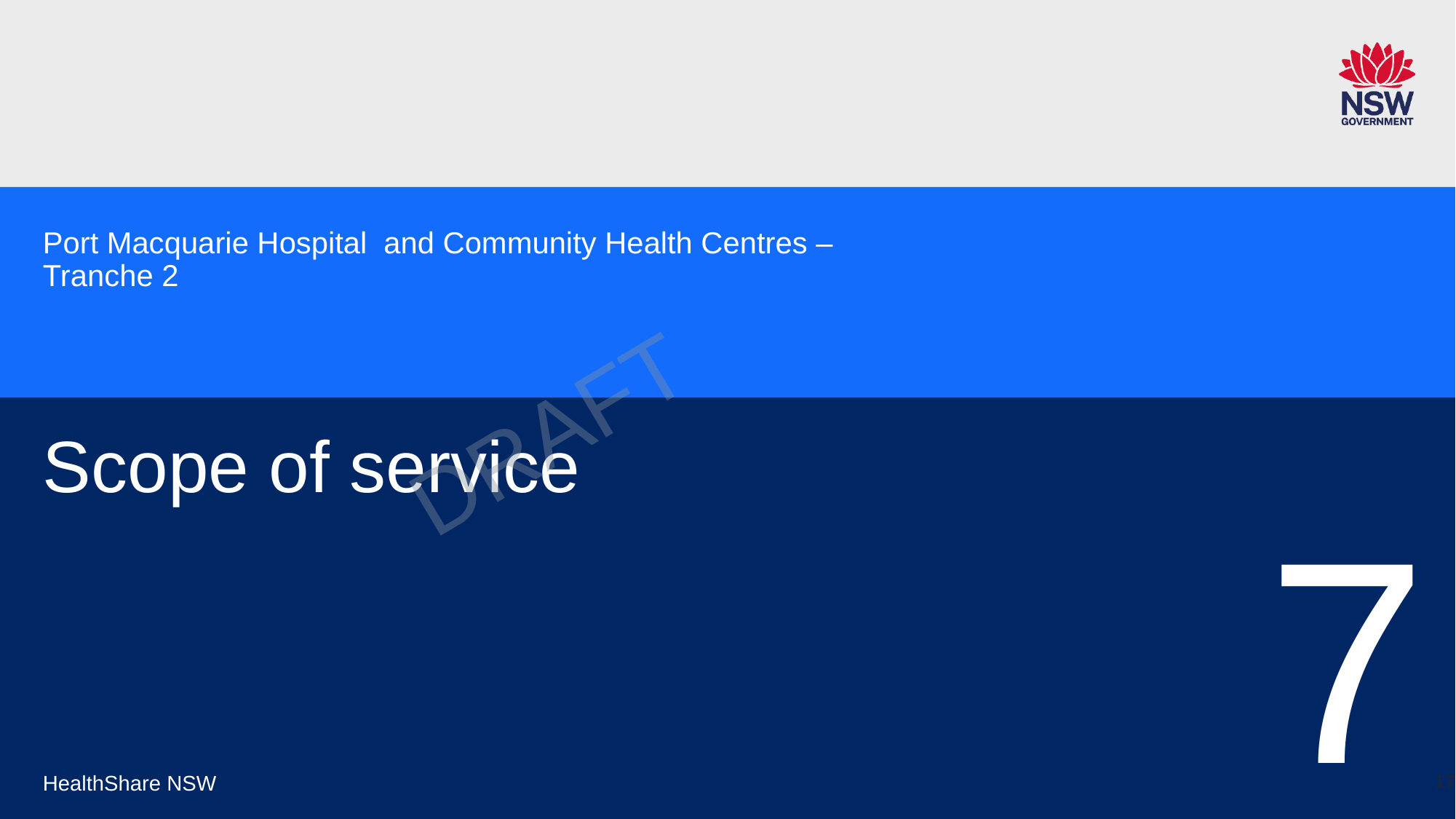

Port Macquarie Hospital  and Community Health Centres – Tranche 2
DRAFT
# Scope of service
7
17
HealthShare NSW